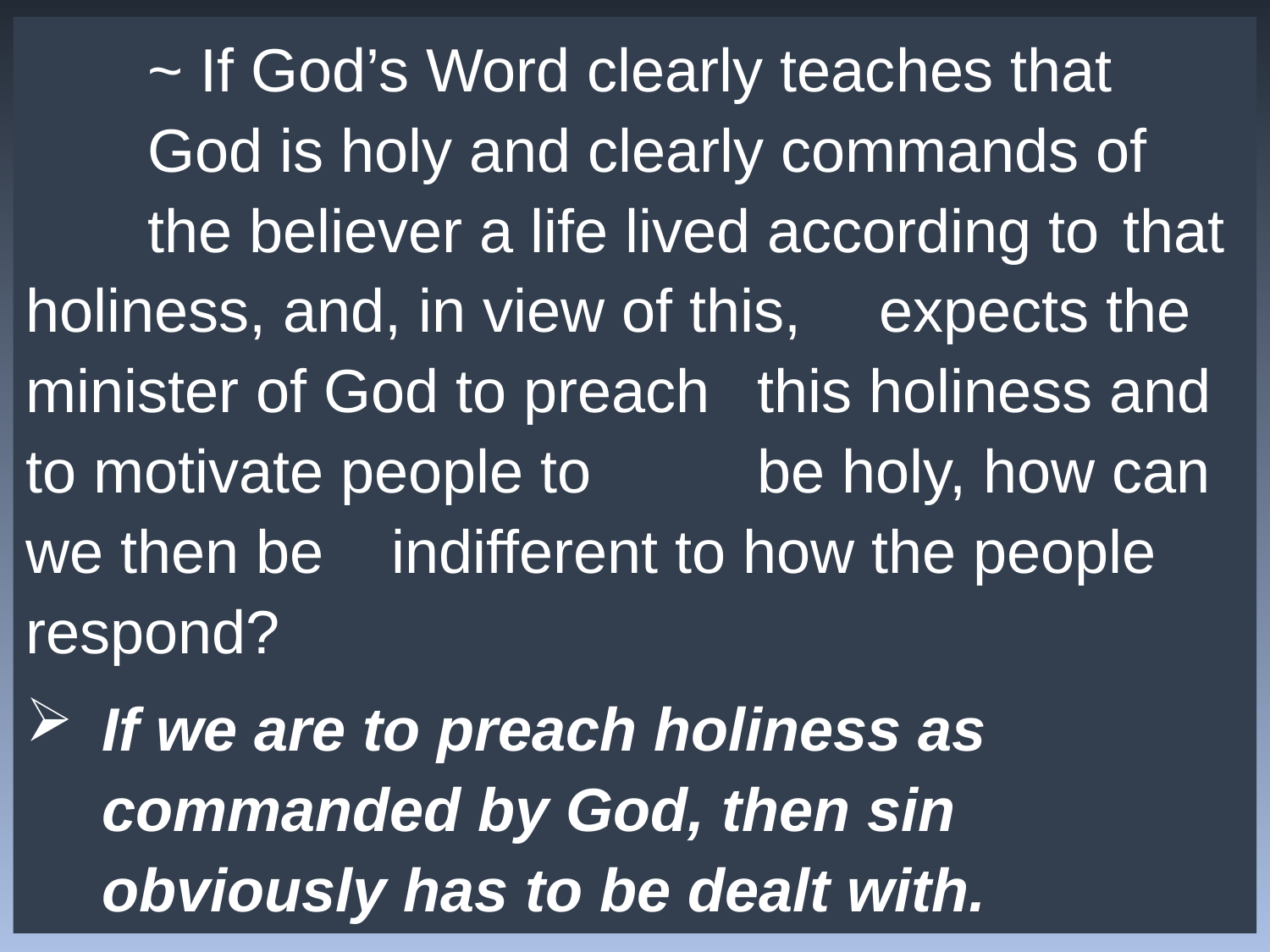

~ If God’s Word clearly teaches that 			God is holy and clearly commands of 		the believer a life lived according to 			that holiness, and, in view of this, 			expects the minister of God to preach 		this holiness and to motivate people to 		be holy, how can we then be 				indifferent to how the people respond?
If we are to preach holiness as commanded by God, then sin obviously has to be dealt with.